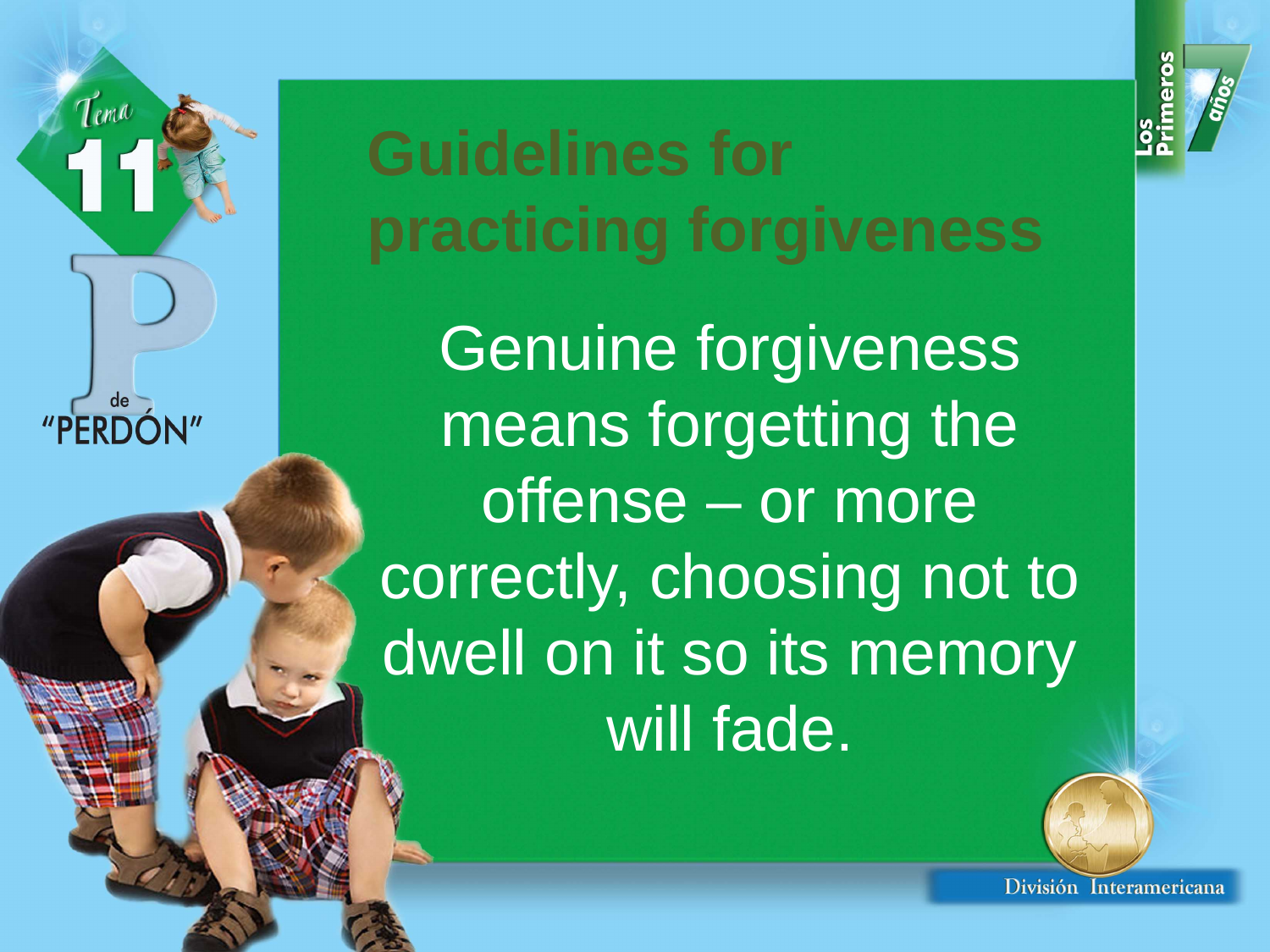

Guidelines for practicing forgiveness

Genuine forgiveness means forgetting the offense – or more correctly, choosing not to dwell on it so its memory will fade.